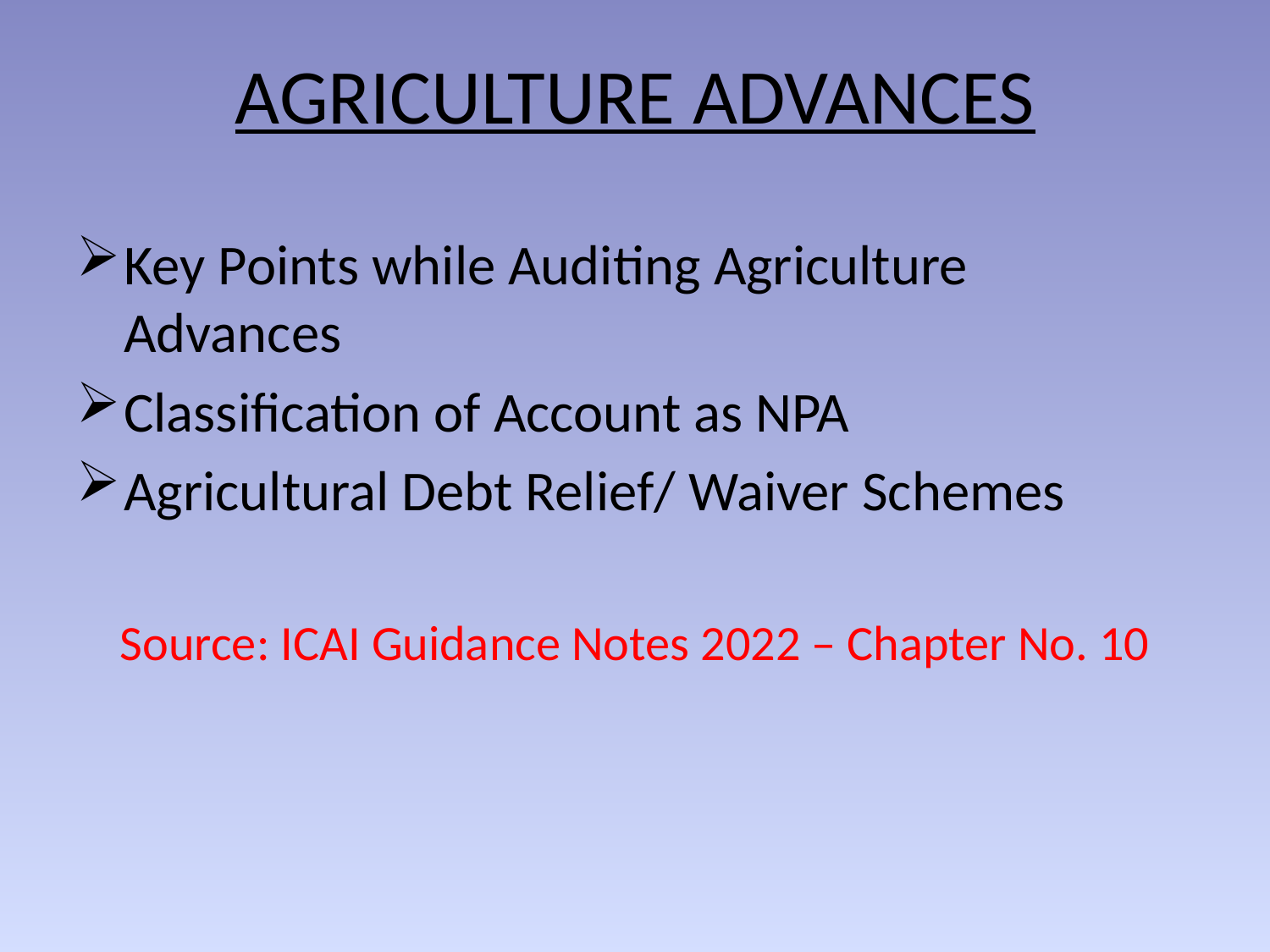

# AGRICULTURE ADVANCES
Key Points while Auditing Agriculture Advances
Classification of Account as NPA
Agricultural Debt Relief/ Waiver Schemes

Source: ICAI Guidance Notes 2022 – Chapter No. 10